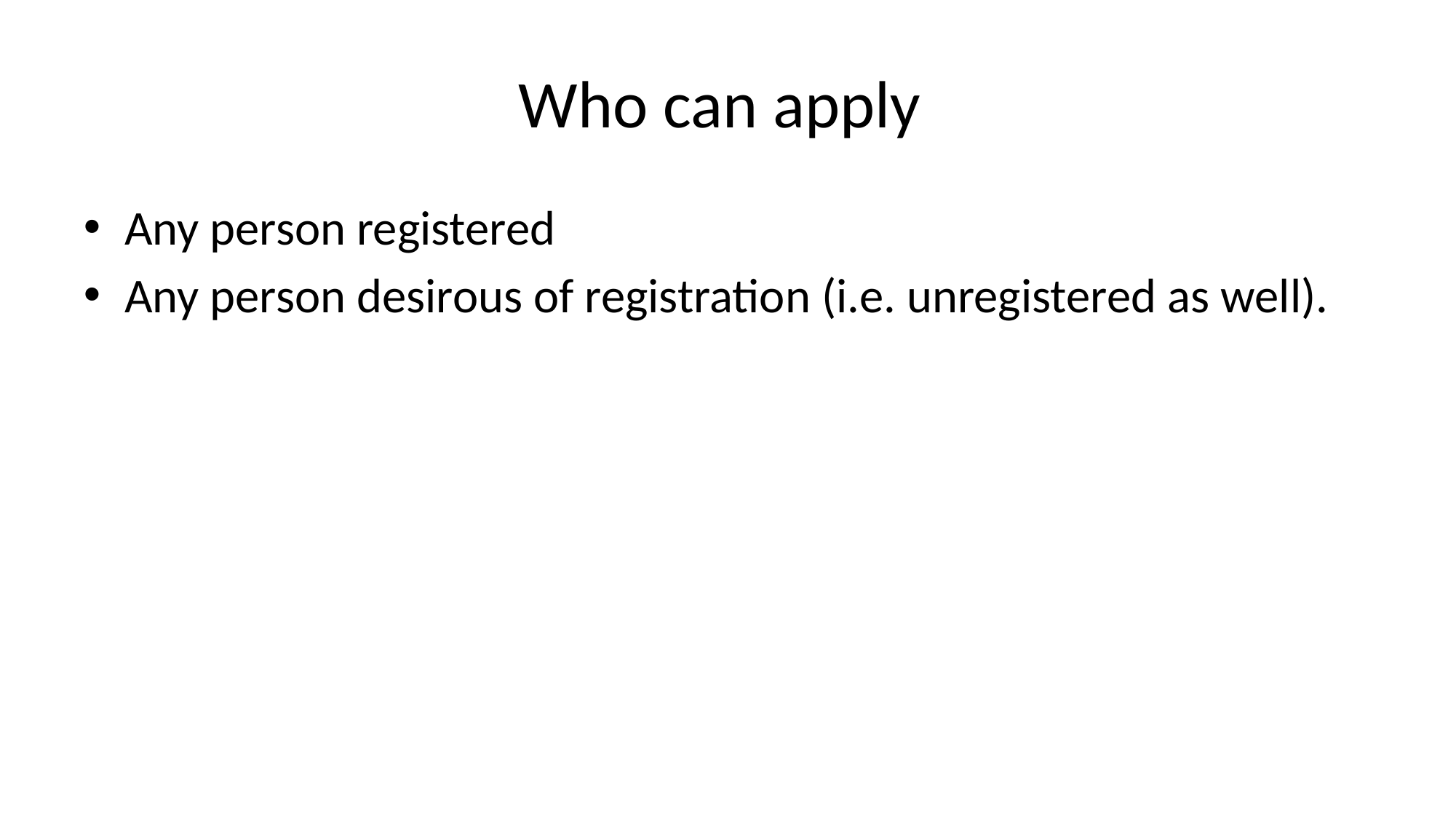

# Who can apply
Any person registered
Any person desirous of registration (i.e. unregistered as well).